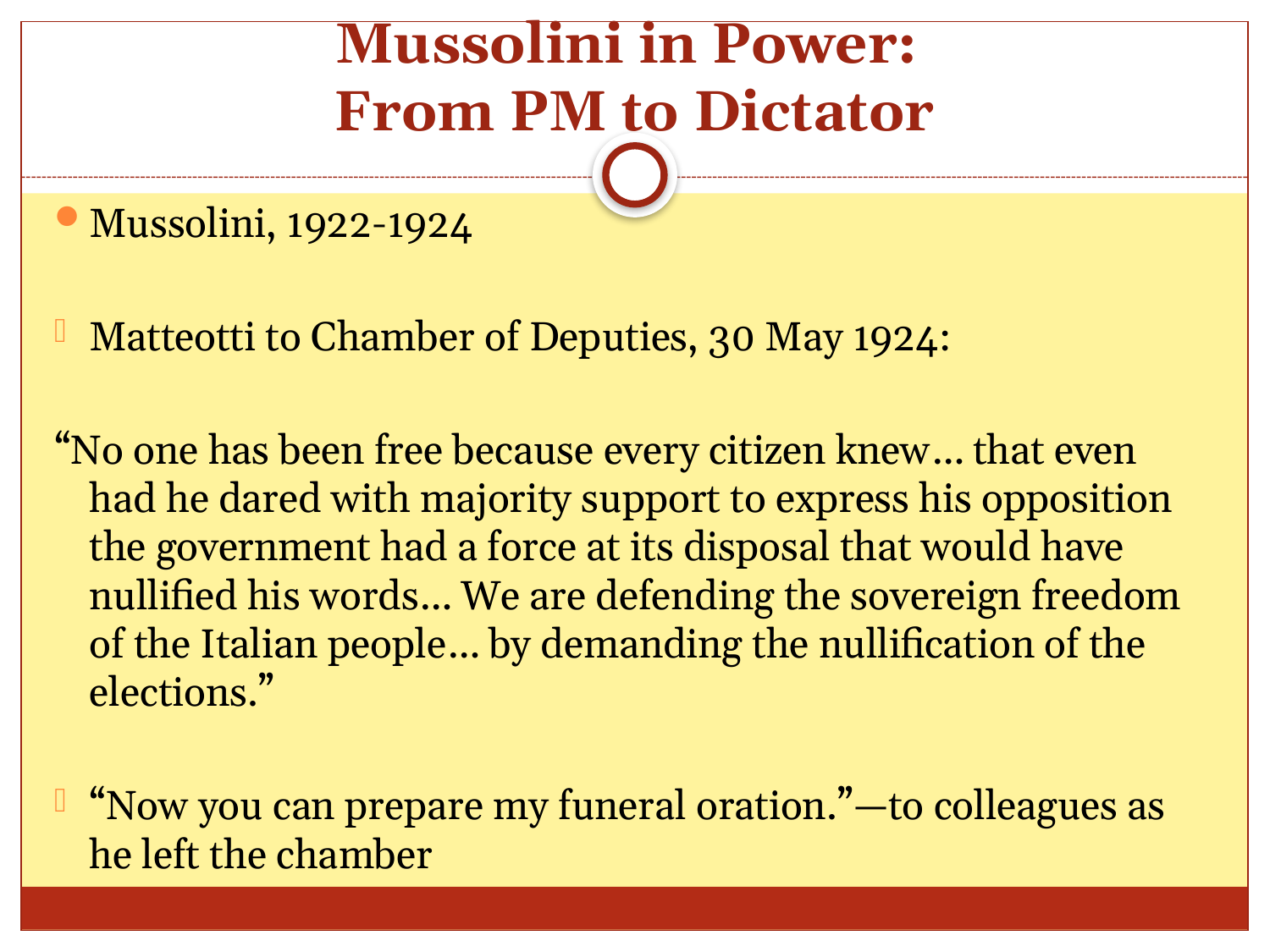

# Mussolini in Power: From PM to Dictator
Mussolini, 1922-1924

Matteotti to Chamber of Deputies, 30 May 1924:

“No one has been free because every citizen knew… that even had he dared with majority support to express his opposition the government had a force at its disposal that would have nullified his words… We are defending the sovereign freedom of the Italian people… by demanding the nullification of the elections.”

“Now you can prepare my funeral oration.”—to colleagues as he left the chamber